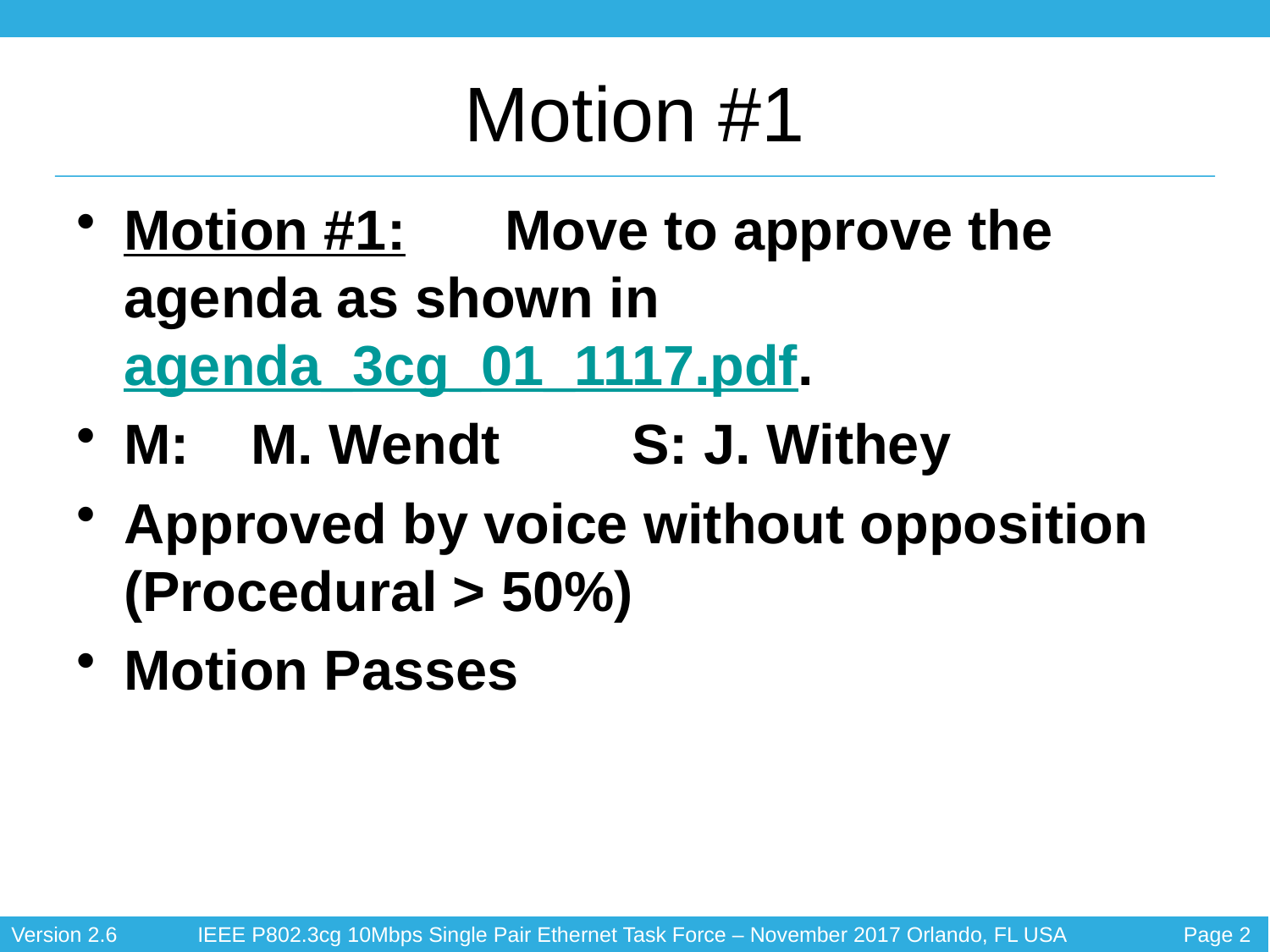

# Motion #1
Motion #1:	Move to approve the agenda as shown in agenda_3cg_01_1117.pdf.
M:	M. Wendt		S: J. Withey
Approved by voice without opposition (Procedural > 50%)
Motion Passes